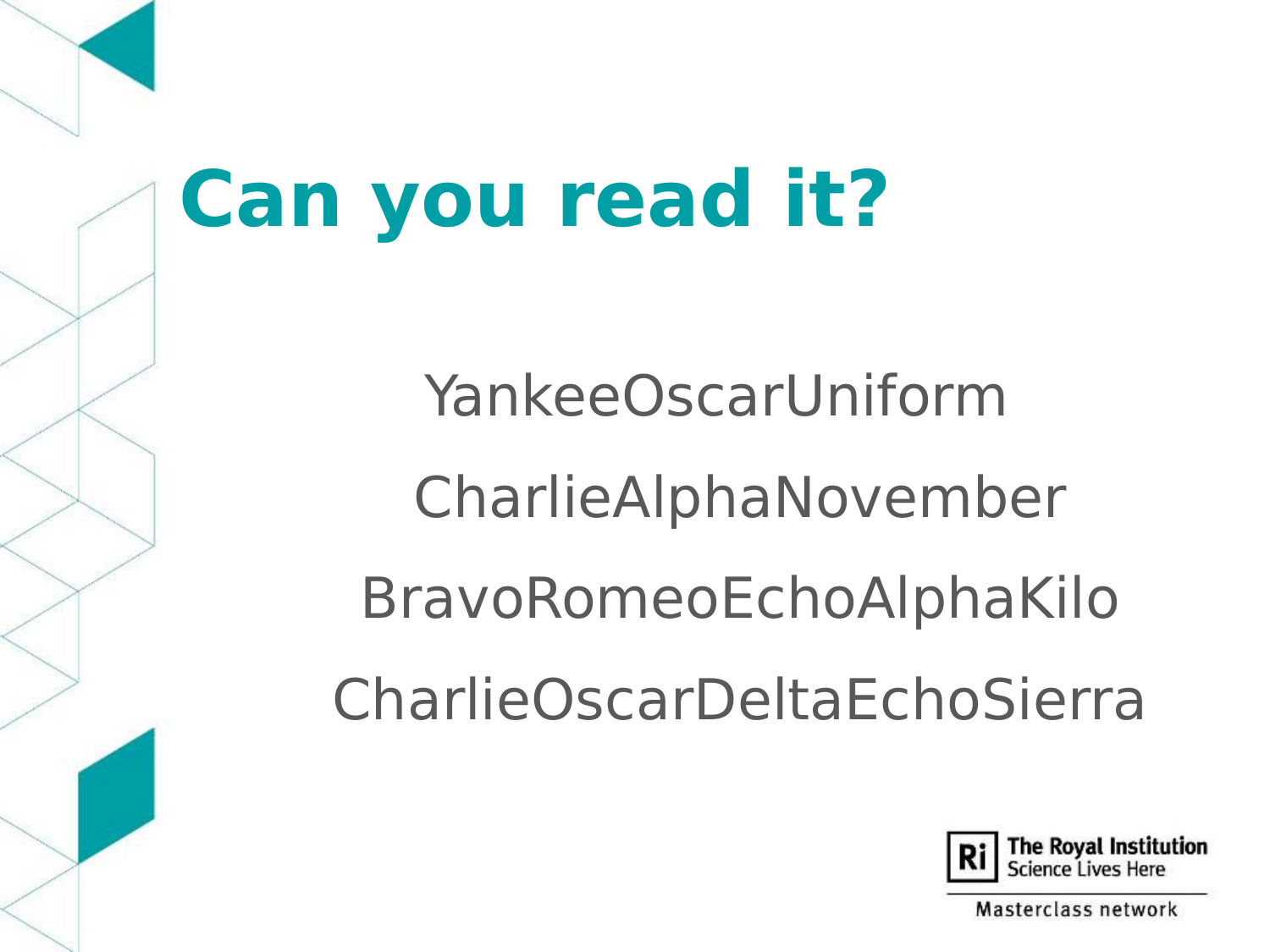

# Can you read it?
YankeeOscarUniform CharlieAlphaNovember BravoRomeoEchoAlphaKilo CharlieOscarDeltaEchoSierra